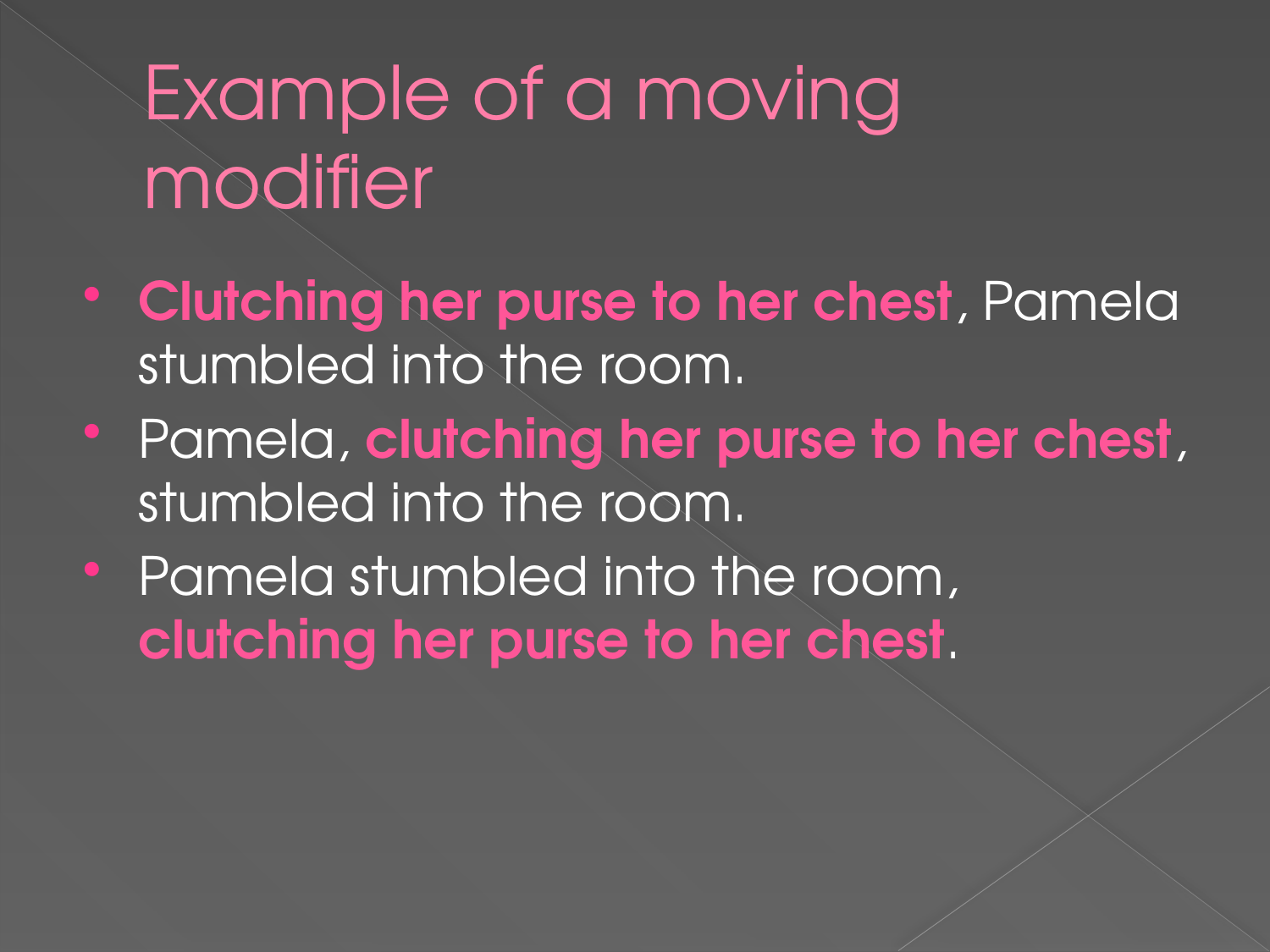

# Example of a moving modifier
Clutching her purse to her chest, Pamela stumbled into the room.
Pamela, clutching her purse to her chest, stumbled into the room.
Pamela stumbled into the room, clutching her purse to her chest.